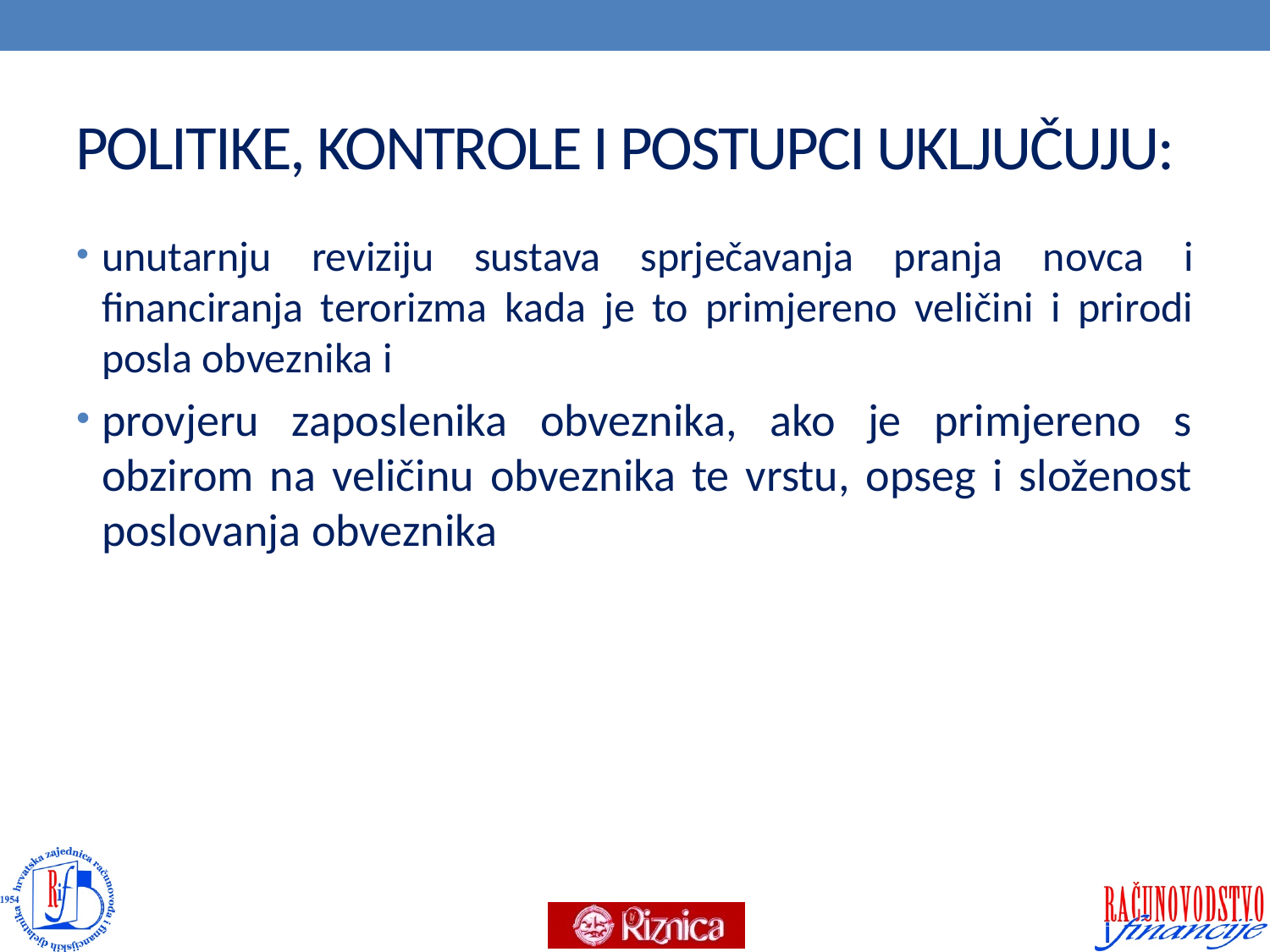

# POLITIKE, KONTROLE I POSTUPCI UKLJUČUJU:
unutarnju reviziju sustava sprječavanja pranja novca i financiranja terorizma kada je to primjereno veličini i prirodi posla obveznika i
provjeru zaposlenika obveznika, ako je primjereno s obzirom na veličinu obveznika te vrstu, opseg i složenost poslovanja obveznika